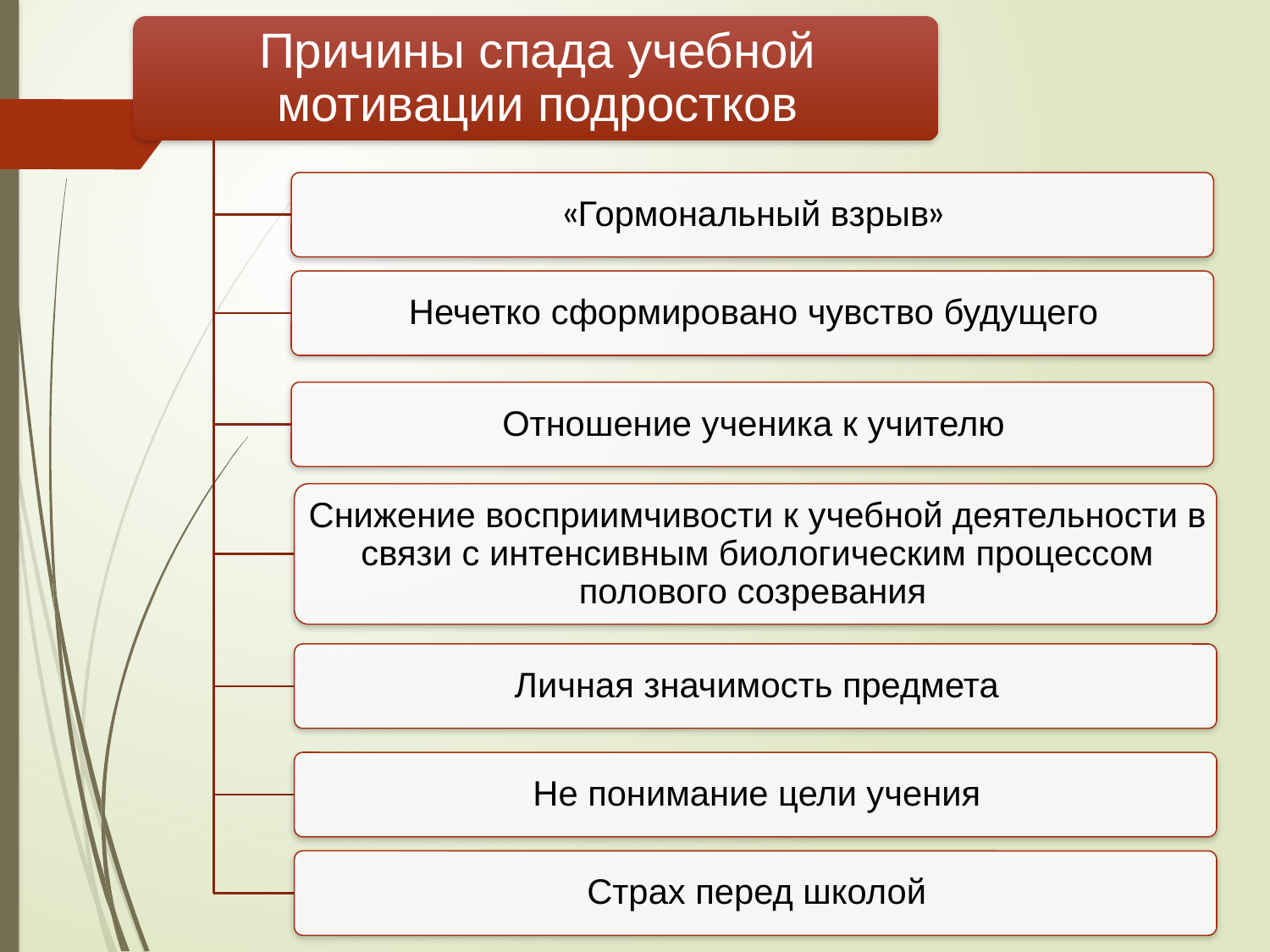

Причины спада учебной мотивации подростков
«Гормональный взрыв»
Нечетко сформировано чувство будущего
Отношение ученика к учителю
Снижение восприимчивости к учебной деятельности в связи с интенсивным биологическим процессом полового созревания
Личная значимость предмета
Не понимание цели учения
Страх перед школой